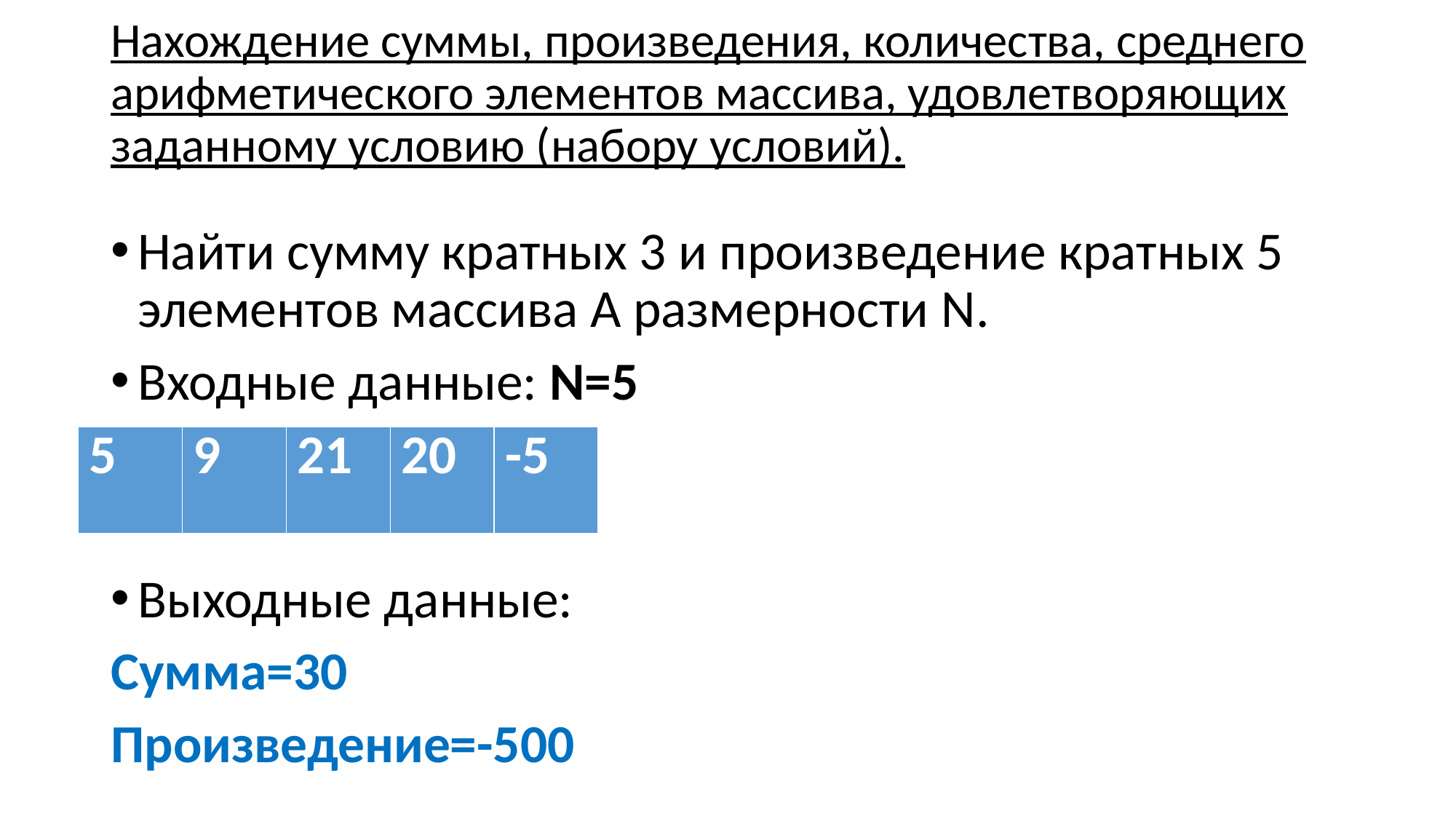

# Нахождение суммы, произведения, количества, среднего арифметического элементов массива, удовлетворяющих заданному условию (набору условий).
Найти сумму кратных 3 и произведение кратных 5 элементов массива А размерности N.
Входные данные: N=5

Выходные данные:
Сумма=30
Произведение=-500

| 5 | 9 | 21 | 20 | -5 |
| --- | --- | --- | --- | --- |